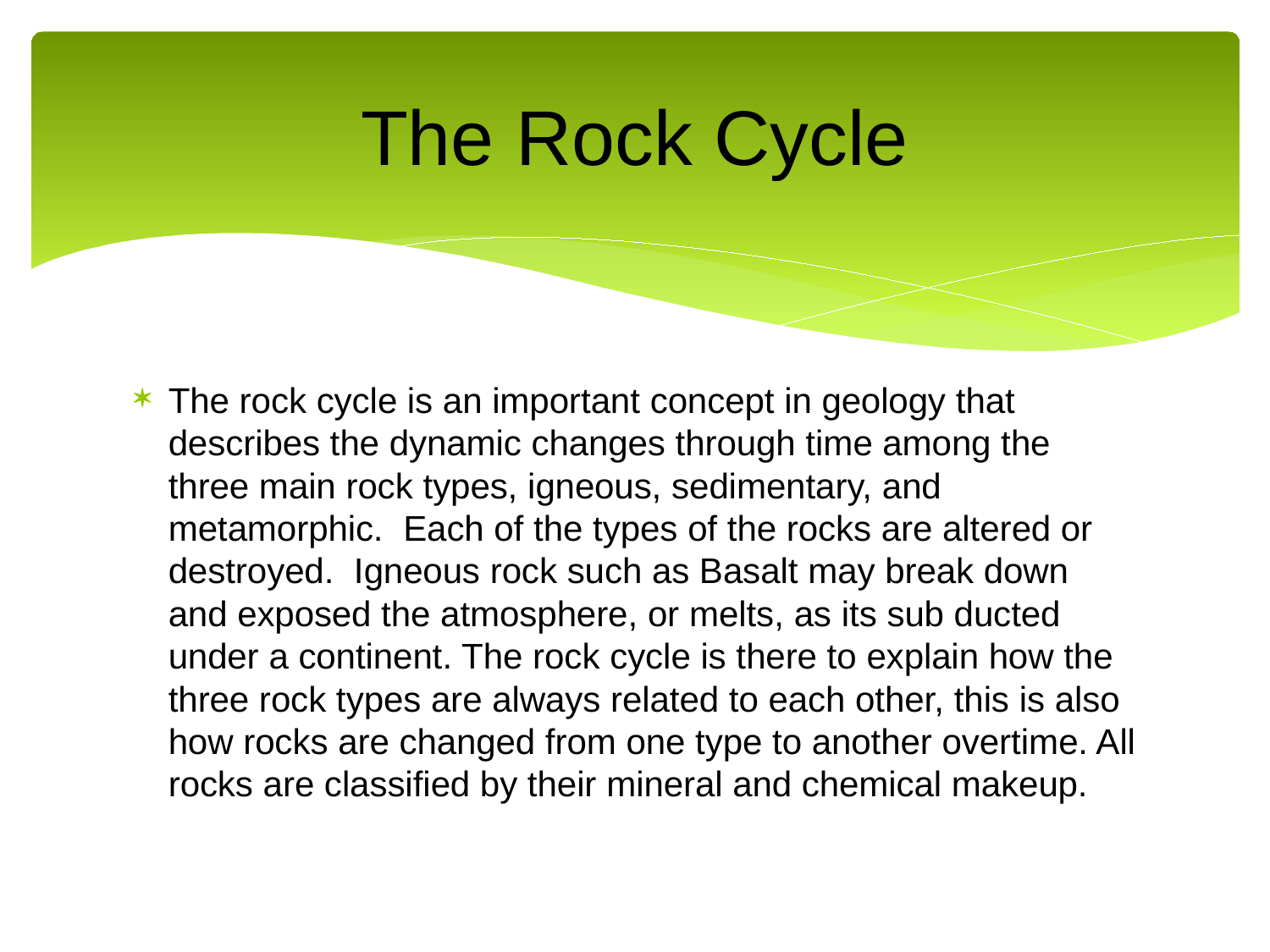

# The Rock Cycle
The rock cycle is an important concept in geology that describes the dynamic changes through time among the three main rock types, igneous, sedimentary, and metamorphic.  Each of the types of the rocks are altered or destroyed.  Igneous rock such as Basalt may break down and exposed the atmosphere, or melts, as its sub ducted under a continent. The rock cycle is there to explain how the three rock types are always related to each other, this is also how rocks are changed from one type to another overtime. All rocks are classified by their mineral and chemical makeup.